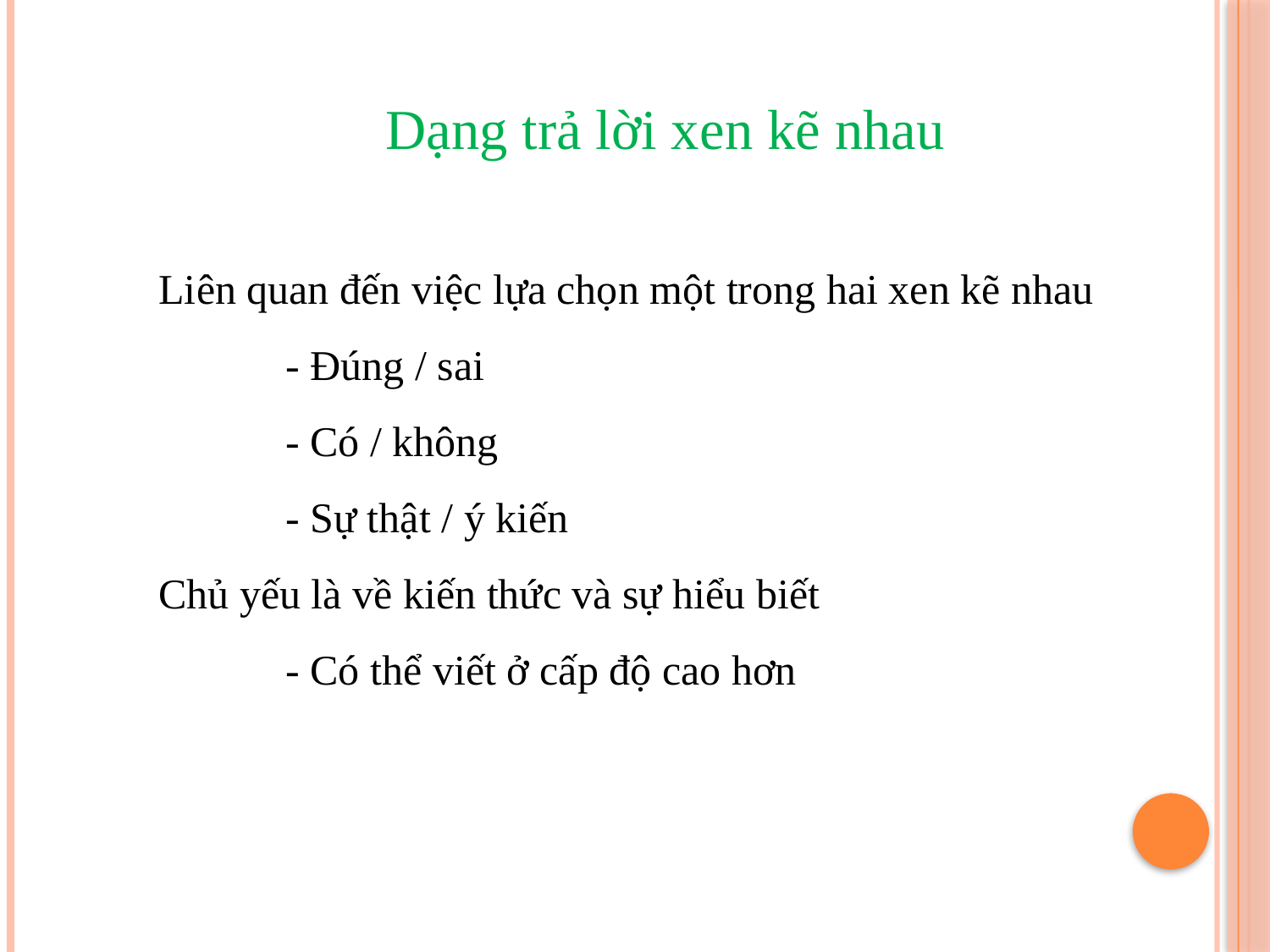

Dạng trả lời xen kẽ nhau

Liên quan đến việc lựa chọn một trong hai xen kẽ nhau
	- Đúng / sai
	- Có / không
	- Sự thật / ý kiến
Chủ yếu là về kiến thức và sự hiểu biết
	- Có thể viết ở cấp độ cao hơn